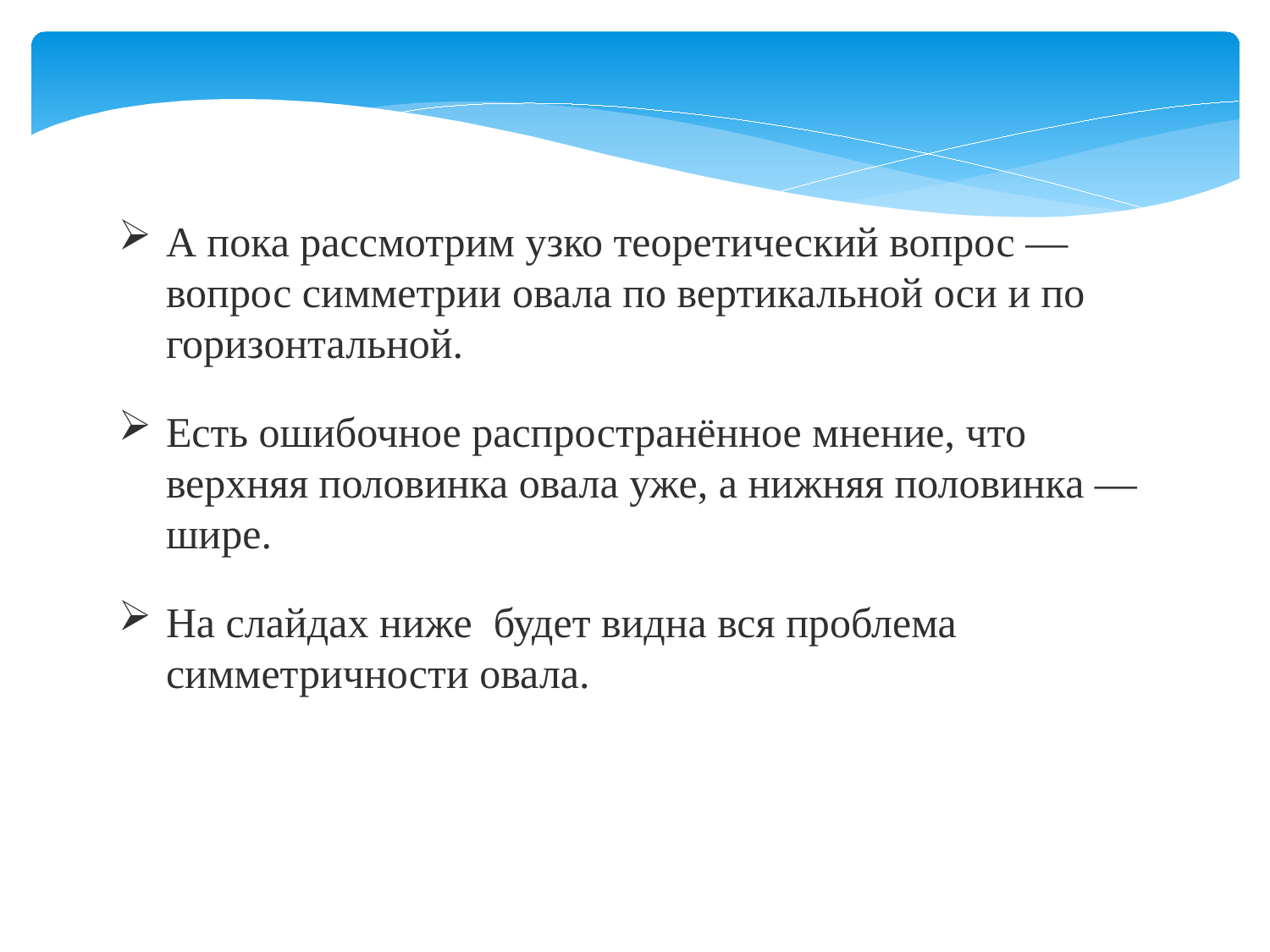

А пока рассмотрим узко теоретический вопрос — вопрос симметрии овала по вертикальной оси и по горизонтальной.

Есть ошибочное распространённое мнение, что верхняя половинка овала уже, а нижняя половинка — шире.

На слайдах ниже  будет видна вся проблема симметричности овала.